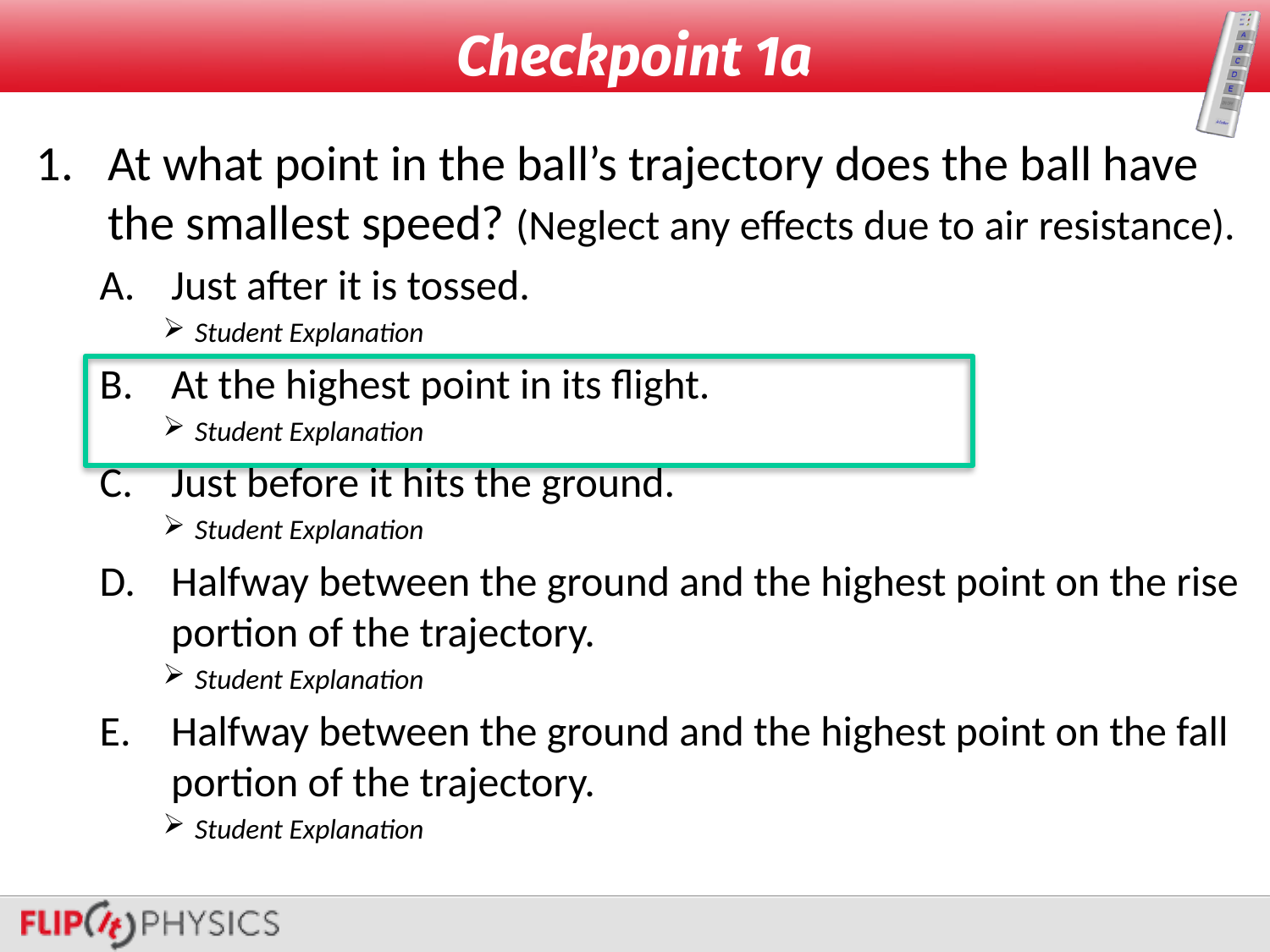

# Checkpoint 1a
At what point in the ball’s trajectory does the ball have the smallest speed? (Neglect any effects due to air resistance).
Just after it is tossed.
Student Explanation
At the highest point in its flight.
Student Explanation
Just before it hits the ground.
Student Explanation
Halfway between the ground and the highest point on the rise portion of the trajectory.
Student Explanation
Halfway between the ground and the highest point on the fall portion of the trajectory.
Student Explanation